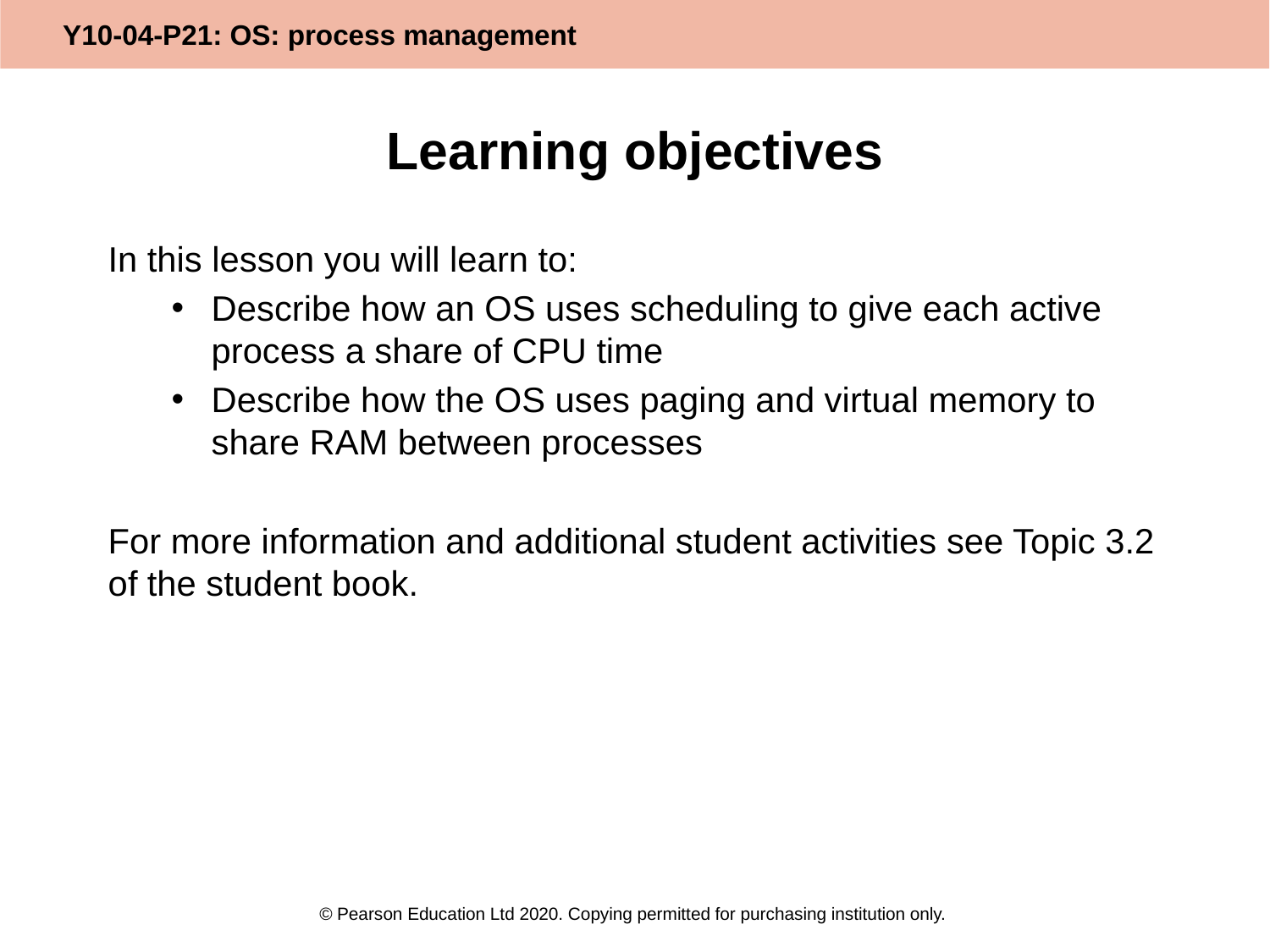

# Learning objectives
In this lesson you will learn to:
Describe how an OS uses scheduling to give each active process a share of CPU time
Describe how the OS uses paging and virtual memory to share RAM between processes

For more information and additional student activities see Topic 3.2 of the student book.
© Pearson Education Ltd 2020. Copying permitted for purchasing institution only.